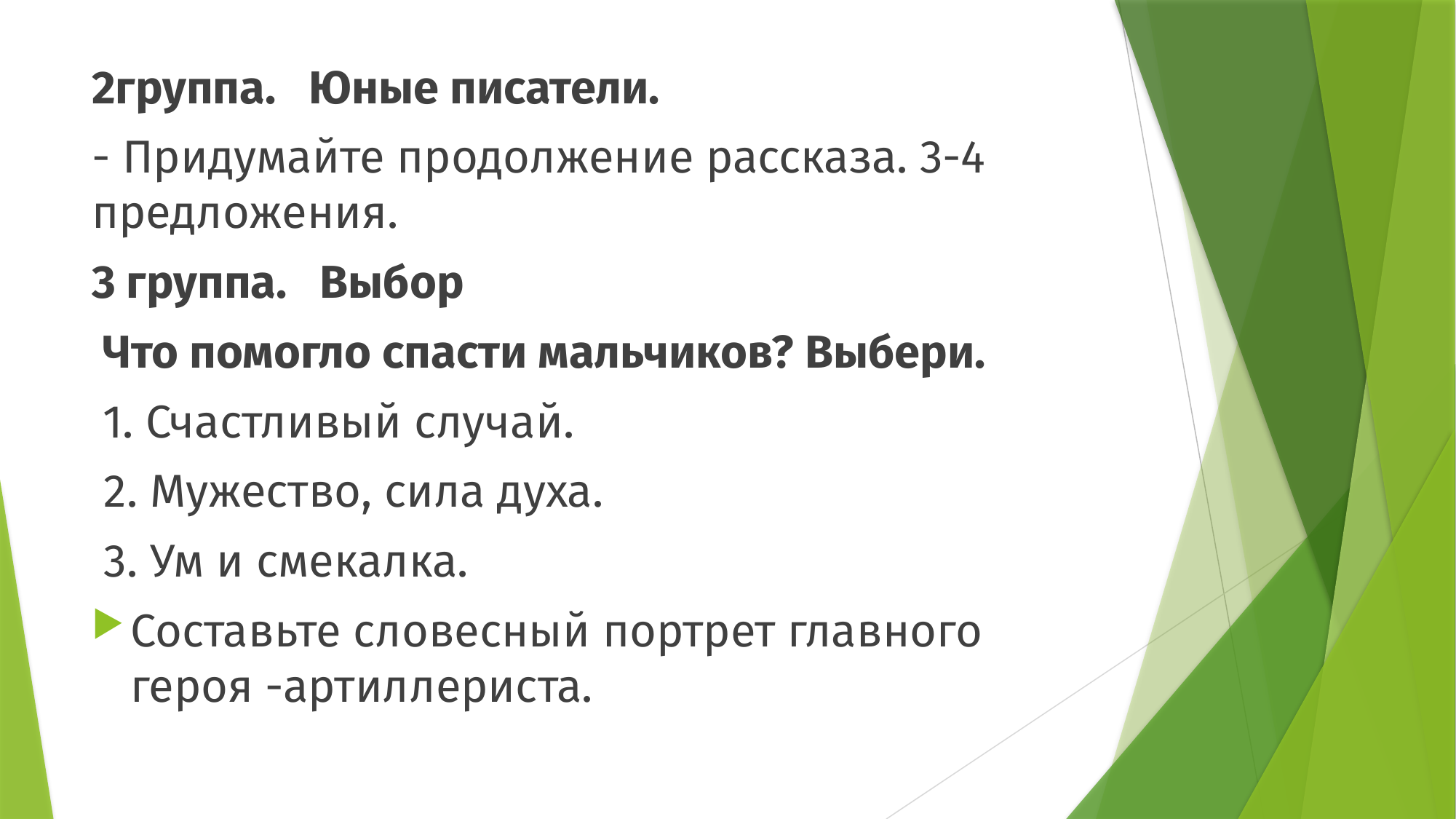

2группа.   Юные писатели.
- Придумайте продолжение рассказа. 3-4 предложения.
3 группа.   Выбор
 Что помогло спасти мальчиков? Выбери.
 1. Счастливый случай.
 2. Мужество, сила духа.
 3. Ум и смекалка.
Составьте словесный портрет главного героя -артиллериста.

#